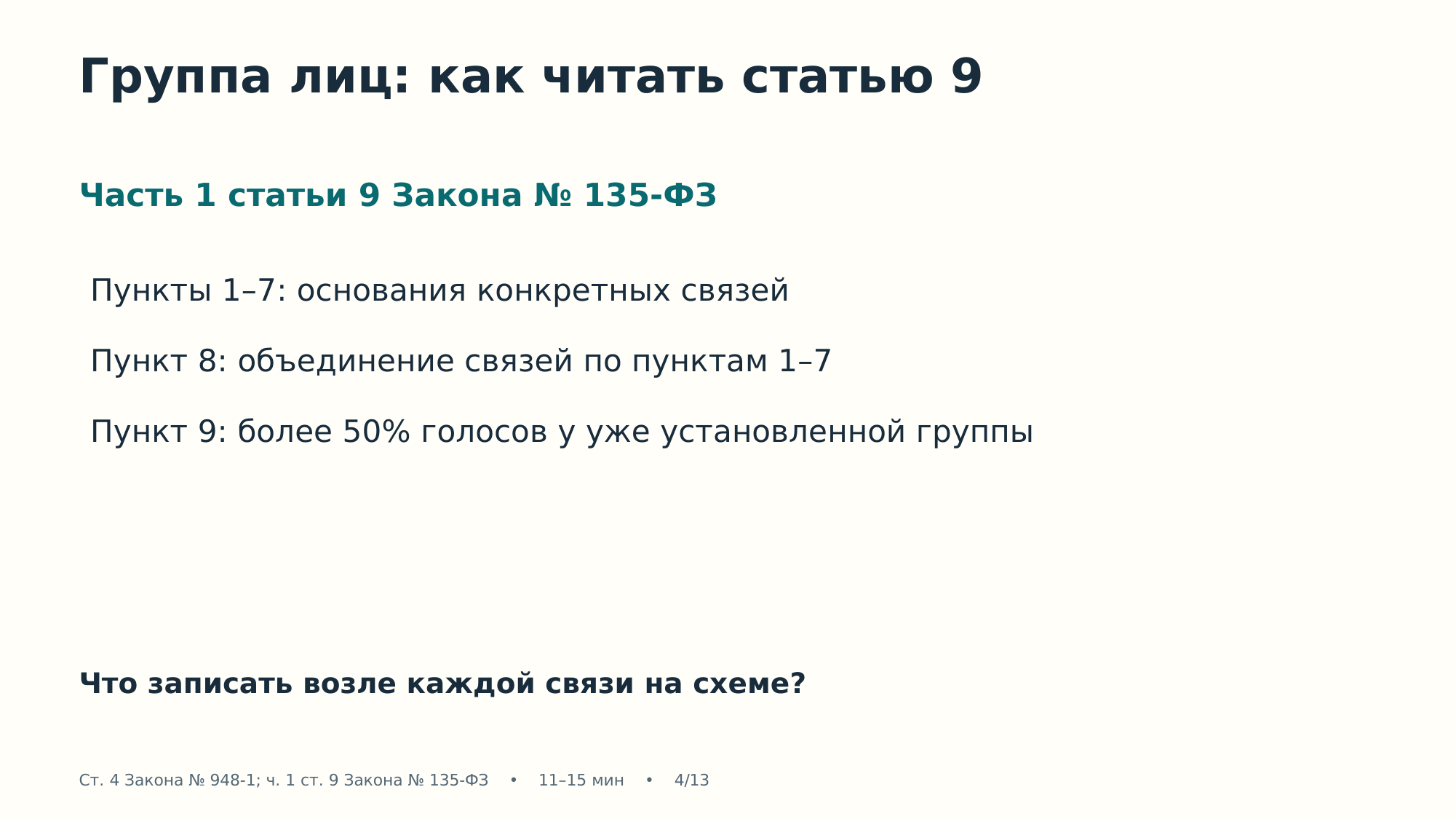

Группа лиц: как читать статью 9
Часть 1 статьи 9 Закона № 135-ФЗ
Пункты 1–7: основания конкретных связей
Пункт 8: объединение связей по пунктам 1–7
Пункт 9: более 50% голосов у уже установленной группы
Что записать возле каждой связи на схеме?
Ст. 4 Закона № 948-1; ч. 1 ст. 9 Закона № 135-ФЗ    •    11–15 мин    •    4/13